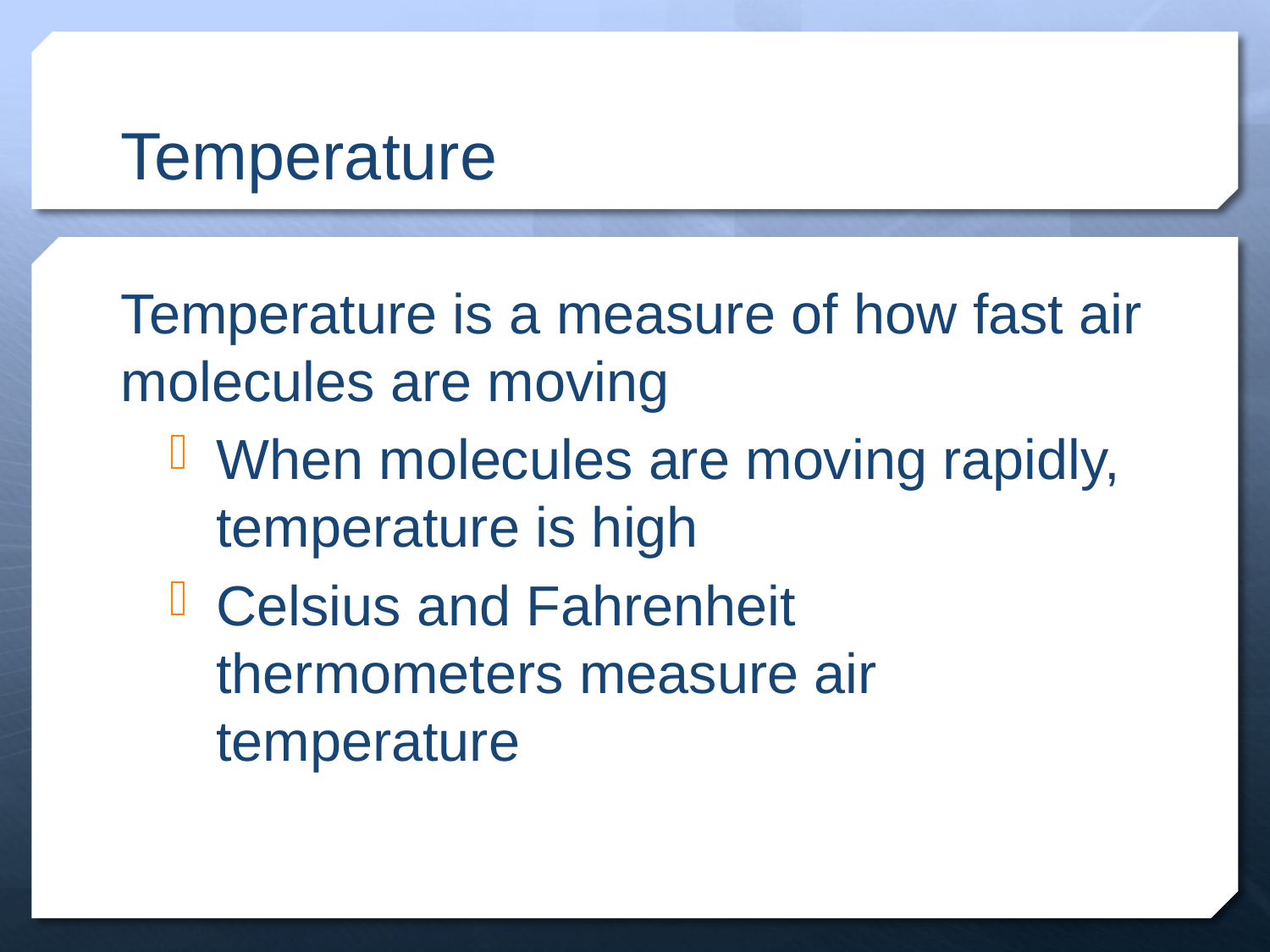

# Temperature
Temperature is a measure of how fast air molecules are moving
When molecules are moving rapidly, temperature is high
Celsius and Fahrenheit thermometers measure air temperature